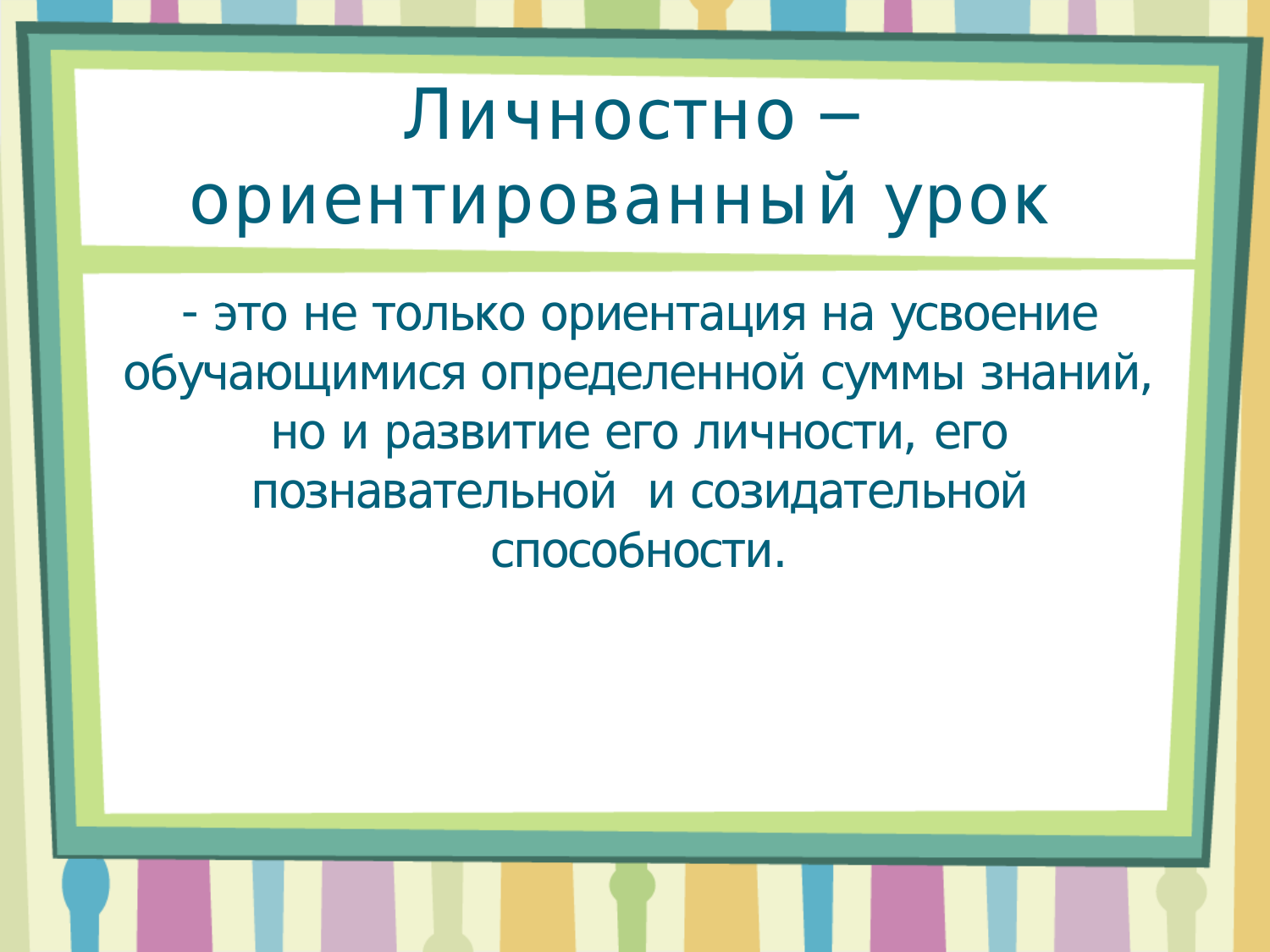

# Личностно – ориентированный урок
- это не только ориентация на усвоение обучающимися определенной суммы знаний, но и развитие его личности, его познавательной  и созидательной способности.